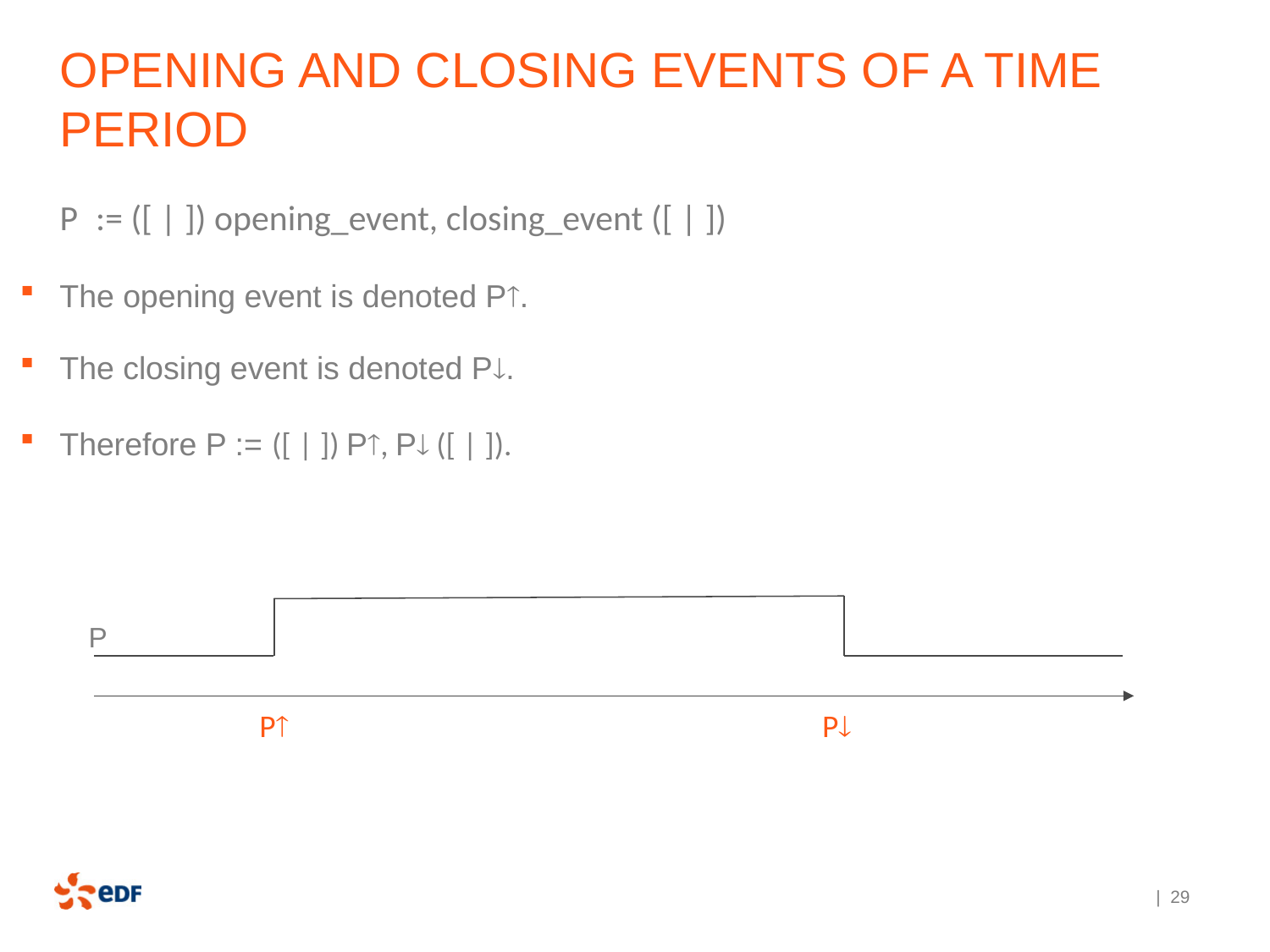

# Opening and closing events of a time period
P  := ([ | ]) opening_event, closing_event ([ | ])
The opening event is denoted P↑.

The closing event is denoted P↓.

Therefore P := ([ | ]) P↑, P↓ ([ | ]).
P
P↑
P↓